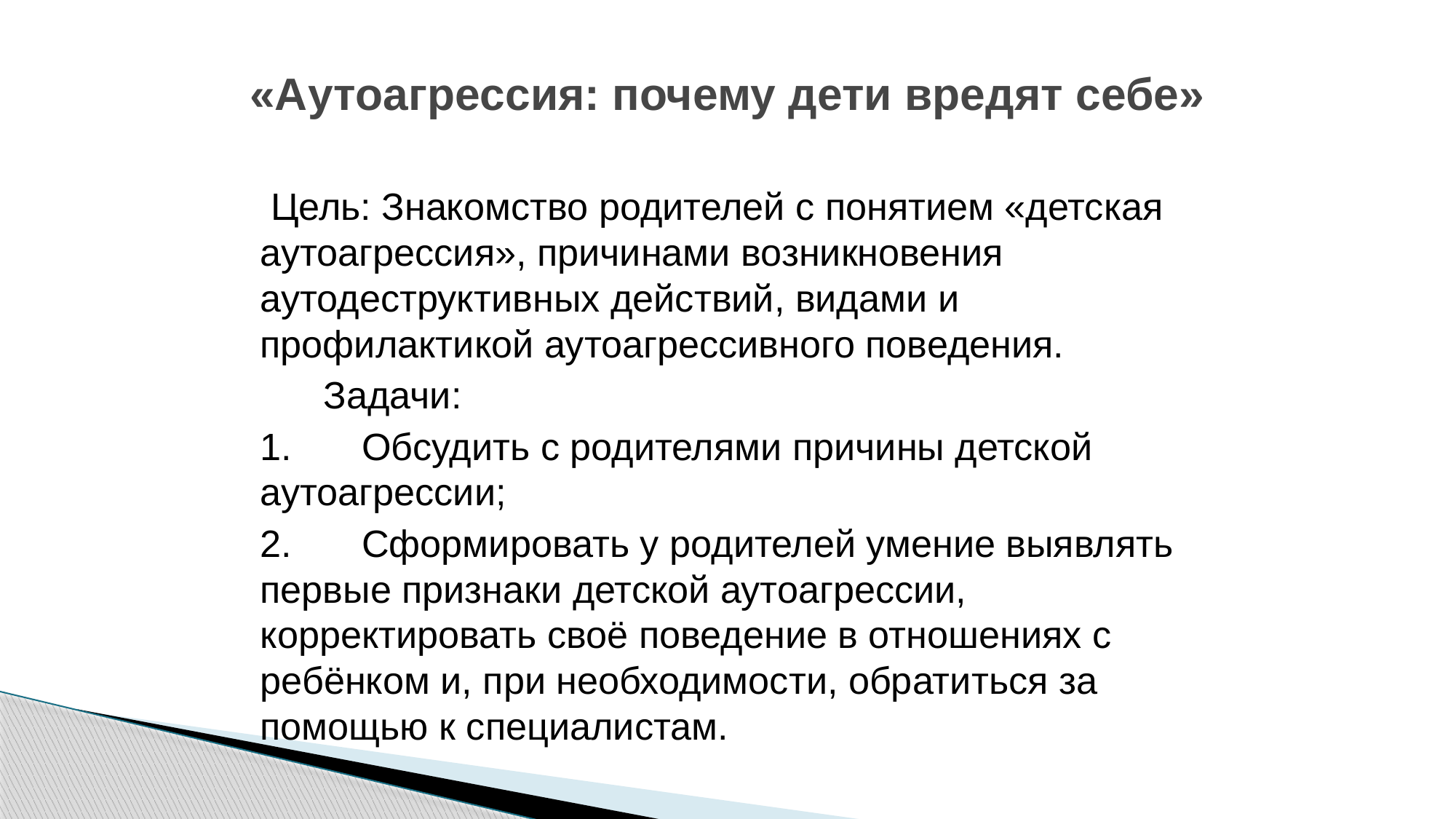

# «Аутоагрессия: почему дети вредят себе»
 Цель: Знакомство родителей с понятием «детская аутоагрессия», причинами возникновения аутодеструктивных действий, видами и профилактикой аутоагрессивного поведения.
      Задачи:
1.	Обсудить с родителями причины детской аутоагрессии;
2.	Сформировать у родителей умение выявлять первые признаки детской аутоагрессии, корректировать своё поведение в отношениях с ребёнком и, при необходимости, обратиться за помощью к специалистам.